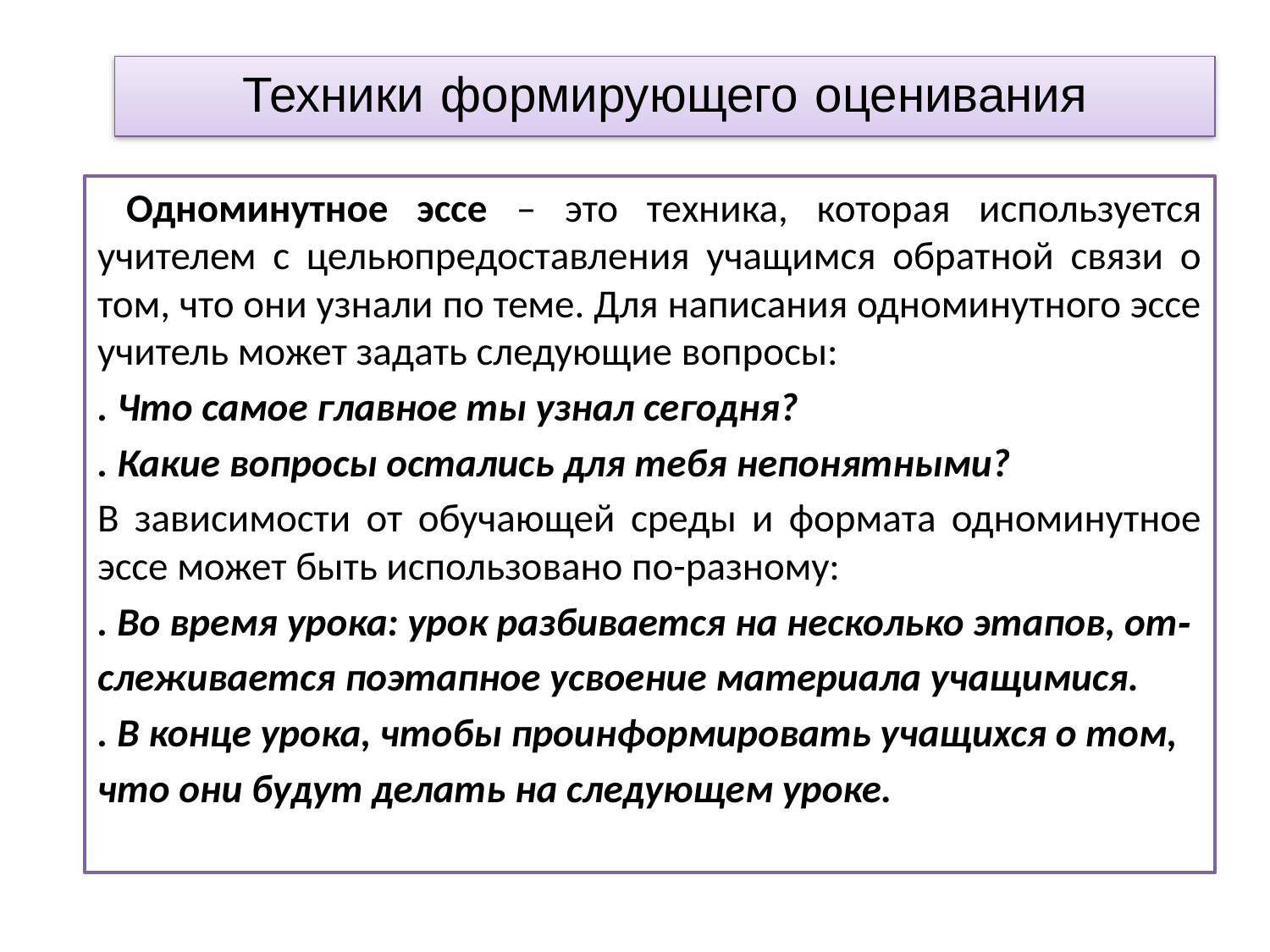

# Техники формирующего оценивания
 Одноминутное эссе – это техника, которая используется учителем с цельюпредоставления учащимся обратной связи о том, что они узнали по теме. Для написания одноминутного эссе учитель может задать следующие вопросы:
. Что самое главное ты узнал сегодня?
. Какие вопросы остались для тебя непонятными?
В зависимости от обучающей среды и формата одноминутное эссе может быть использовано по-разному:
. Во время урока: урок разбивается на несколько этапов, от‑
слеживается поэтапное усвоение материала учащимися.
. В конце урока, чтобы проинформировать учащихся о том,
что они будут делать на следующем уроке.